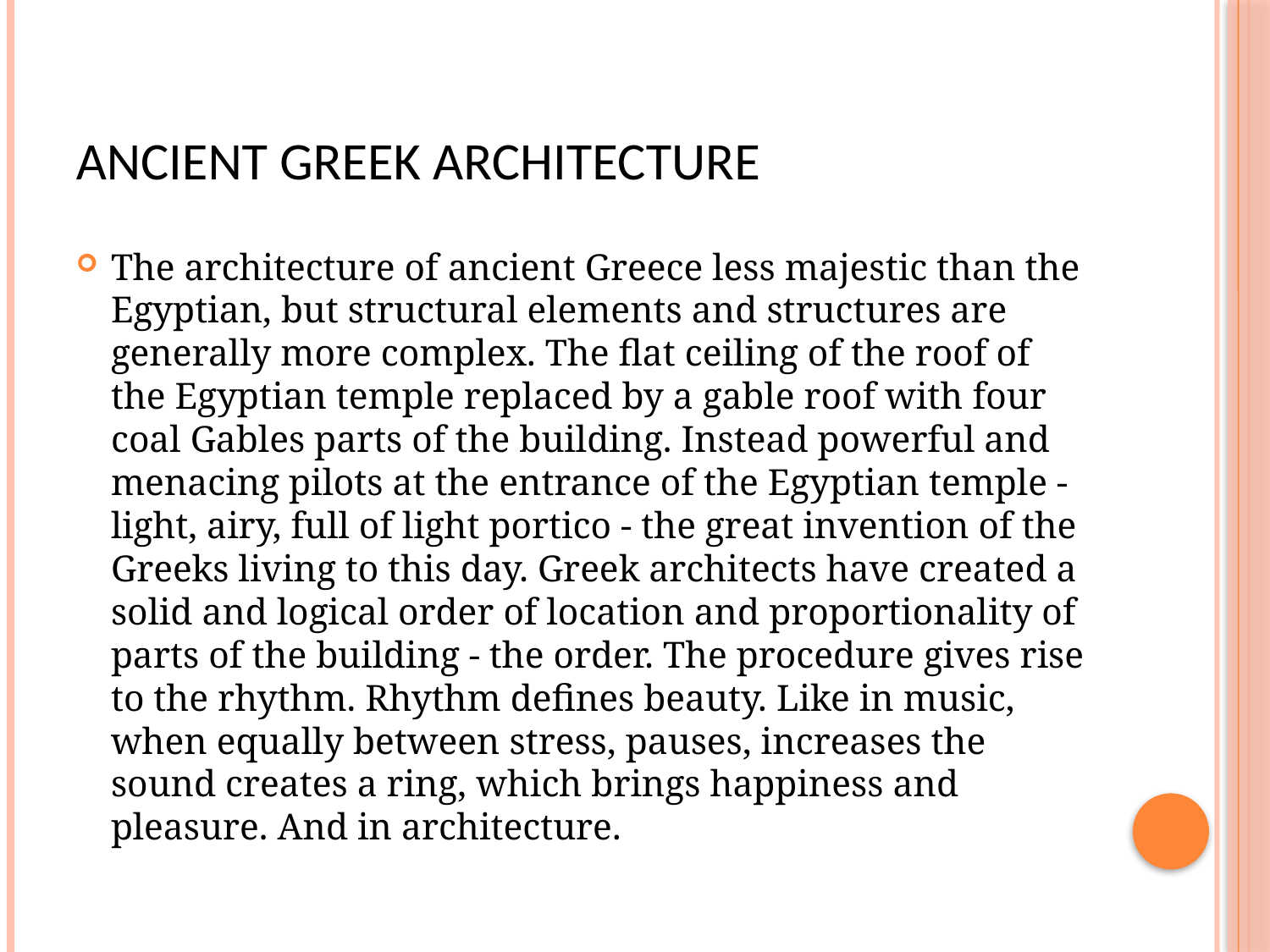

# Ancient Greek architecture
The architecture of ancient Greece less majestic than the Egyptian, but structural elements and structures are generally more complex. The flat ceiling of the roof of the Egyptian temple replaced by a gable roof with four coal Gables parts of the building. Instead powerful and menacing pilots at the entrance of the Egyptian temple - light, airy, full of light portico - the great invention of the Greeks living to this day. Greek architects have created a solid and logical order of location and proportionality of parts of the building - the order. The procedure gives rise to the rhythm. Rhythm defines beauty. Like in music, when equally between stress, pauses, increases the sound creates a ring, which brings happiness and pleasure. And in architecture.